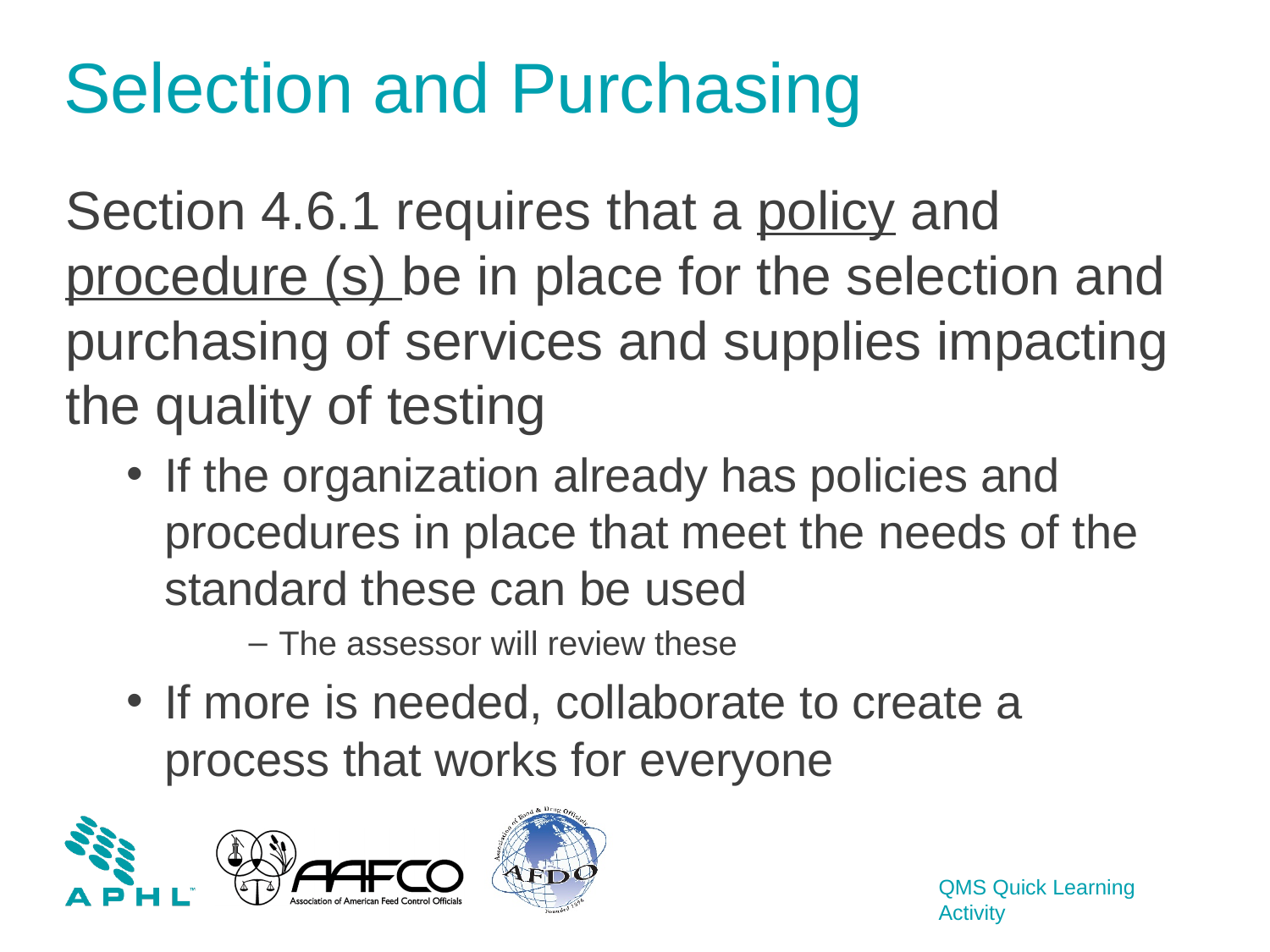

# Selection and Purchasing
Section 4.6.1 requires that a policy and procedure (s) be in place for the selection and purchasing of services and supplies impacting the quality of testing
If the organization already has policies and procedures in place that meet the needs of the standard these can be used
The assessor will review these
If more is needed, collaborate to create a process that works for everyone